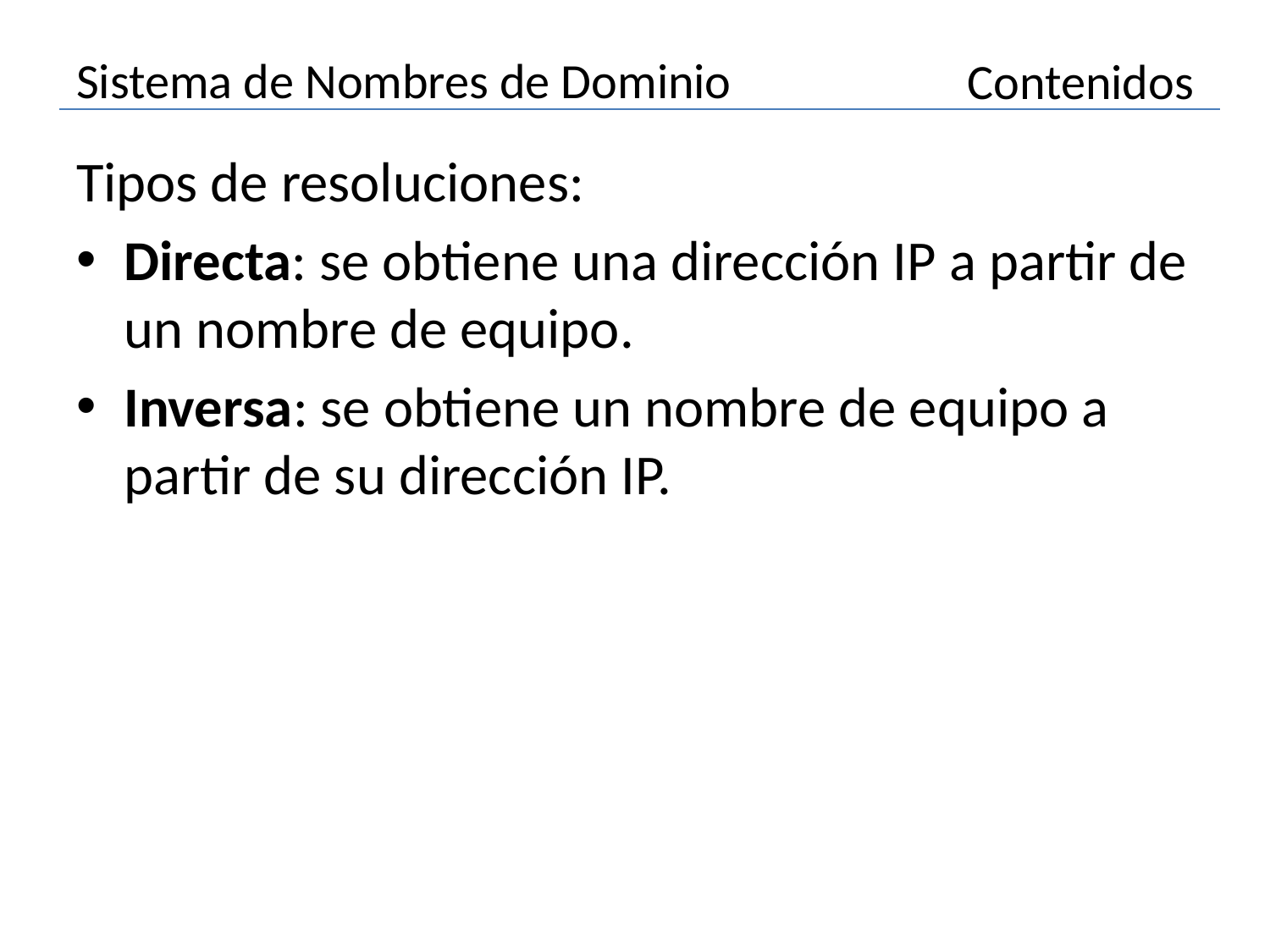

# Sistema de Nombres de Dominio
Contenidos
Tipos de resoluciones:
Directa: se obtiene una dirección IP a partir de un nombre de equipo.
Inversa: se obtiene un nombre de equipo a partir de su dirección IP.